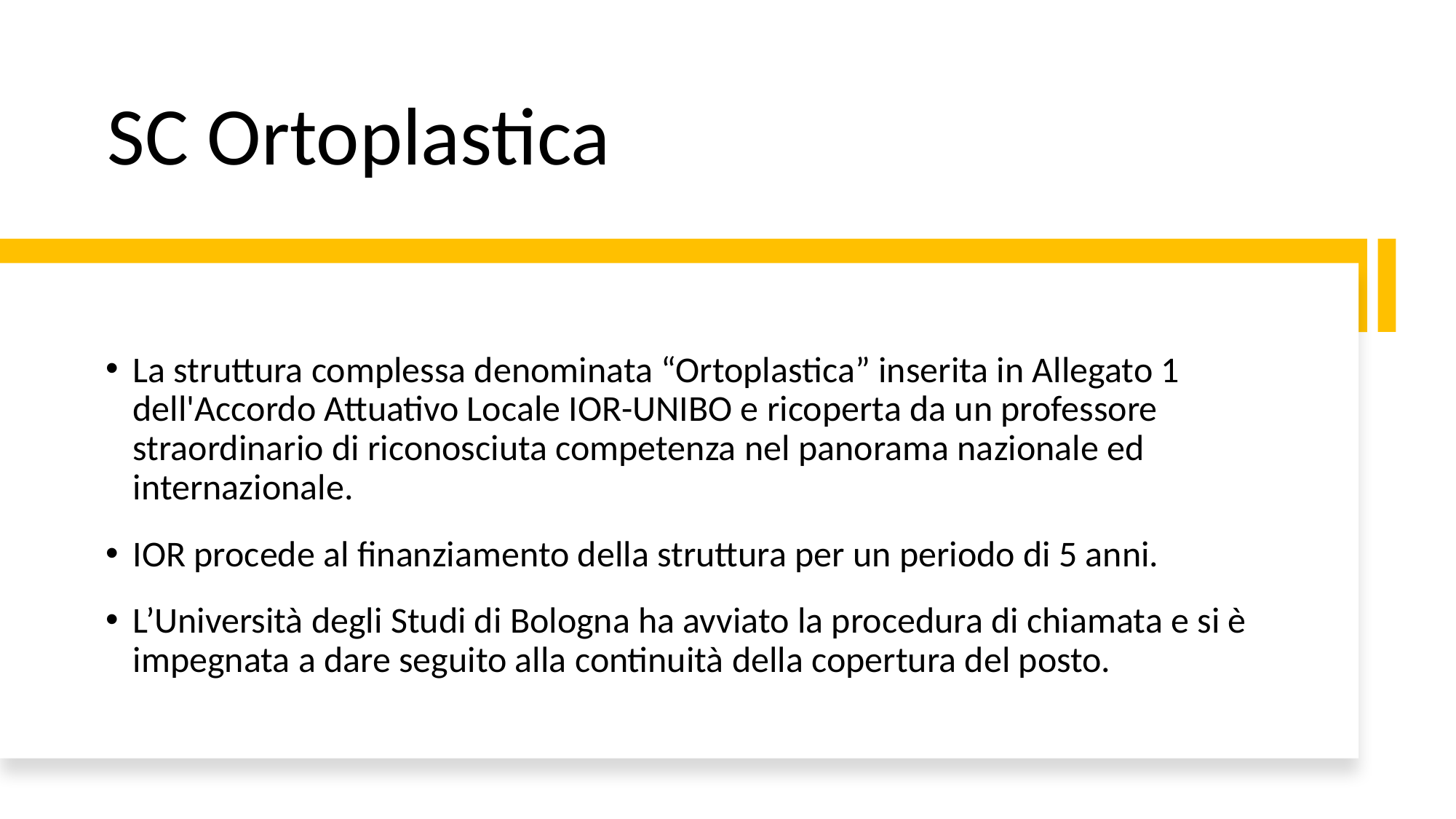

# SC Ortoplastica

La struttura complessa denominata “Ortoplastica” inserita in Allegato 1 dell'Accordo Attuativo Locale IOR-UNIBO e ricoperta da un professore straordinario di riconosciuta competenza nel panorama nazionale ed internazionale.
IOR procede al finanziamento della struttura per un periodo di 5 anni.
L’Università degli Studi di Bologna ha avviato la procedura di chiamata e si è impegnata a dare seguito alla continuità della copertura del posto.